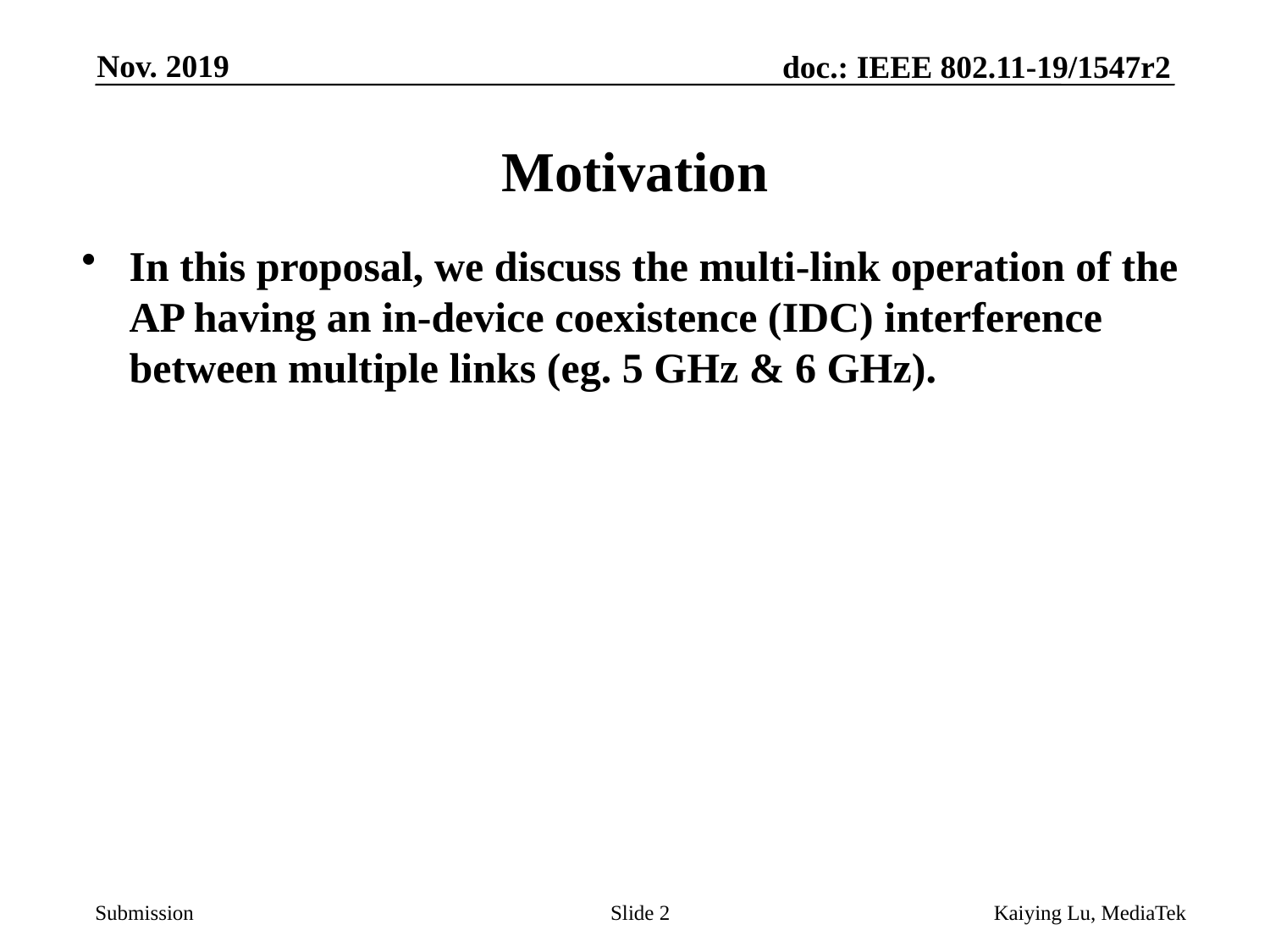

Nov. 2019
# Motivation
In this proposal, we discuss the multi-link operation of the AP having an in-device coexistence (IDC) interference between multiple links (eg. 5 GHz & 6 GHz).

Slide 2
Kaiying Lu, MediaTek